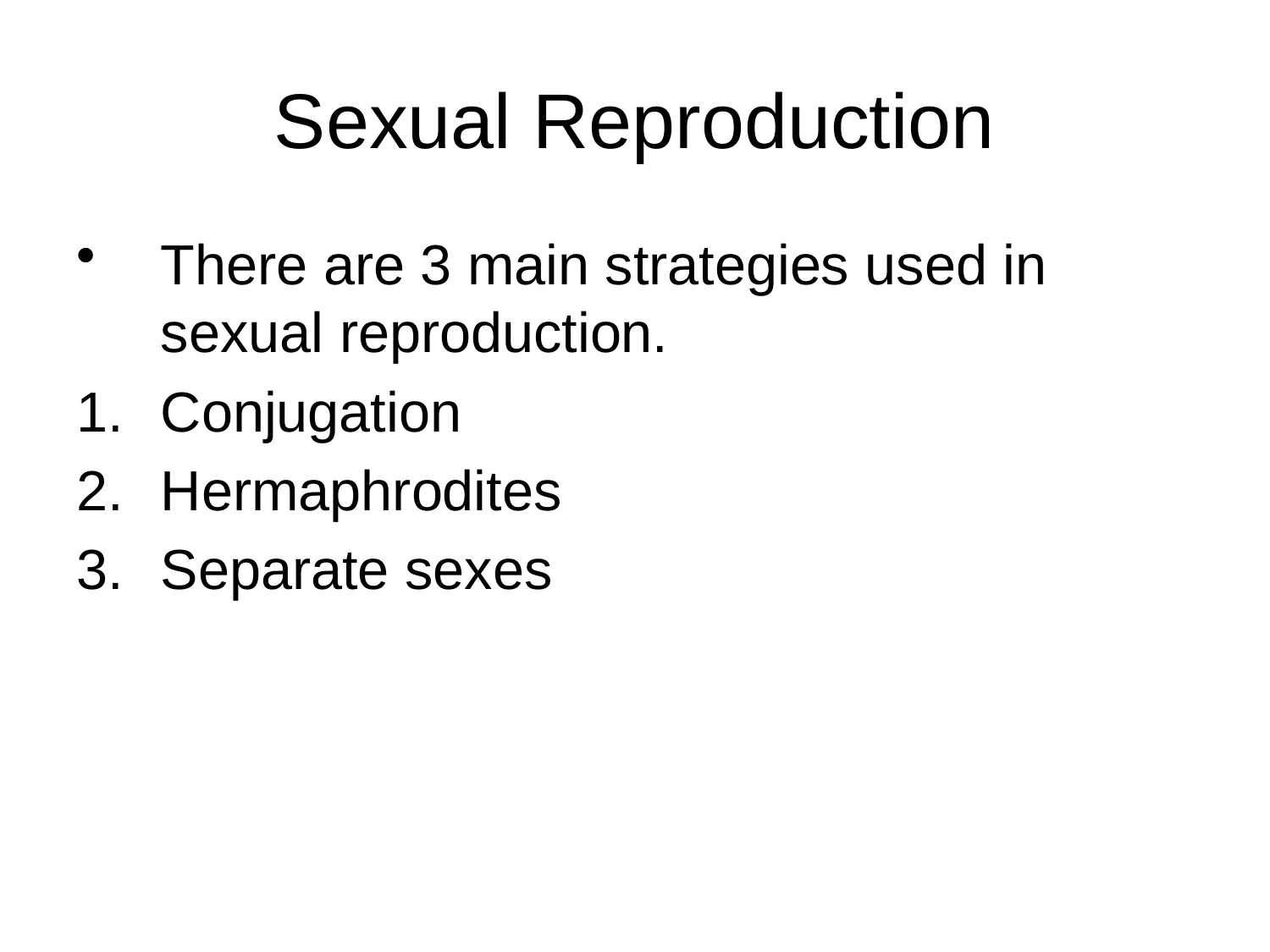

# Sexual Reproduction
There are 3 main strategies used in sexual reproduction.
Conjugation
Hermaphrodites
Separate sexes